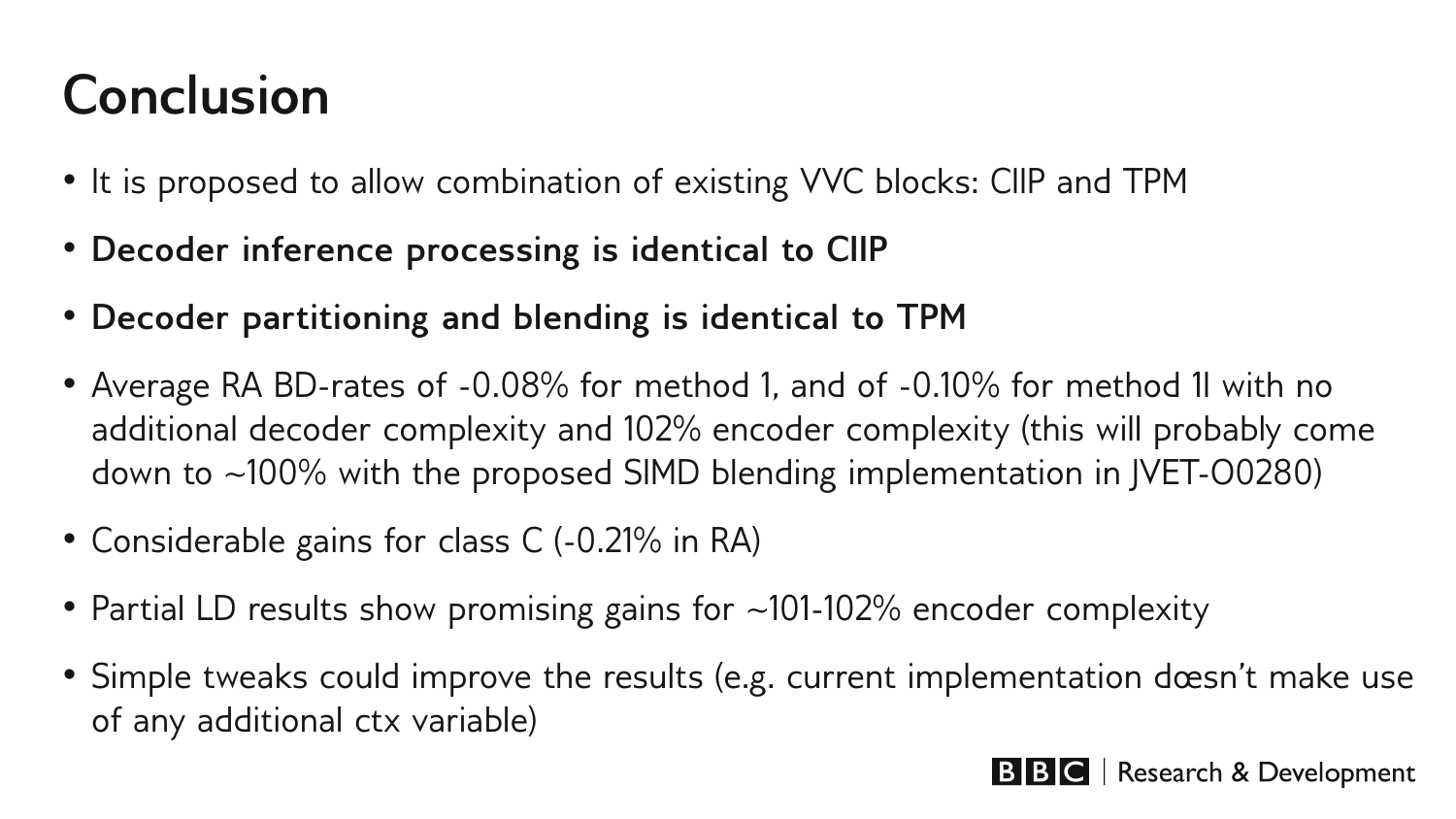

Conclusion
It is proposed to allow combination of existing VVC blocks: CIIP and TPM
Decoder inference processing is identical to CIIP
Decoder partitioning and blending is identical to TPM
Average RA BD-rates of -0.08% for method 1, and of -0.10% for method 1I with no additional decoder complexity and 102% encoder complexity (this will probably come down to ~100% with the proposed SIMD blending implementation in JVET-O0280)
Considerable gains for class C (-0.21% in RA)
Partial LD results show promising gains for ~101-102% encoder complexity
Simple tweaks could improve the results (e.g. current implementation doesn’t make use of any additional ctx variable)